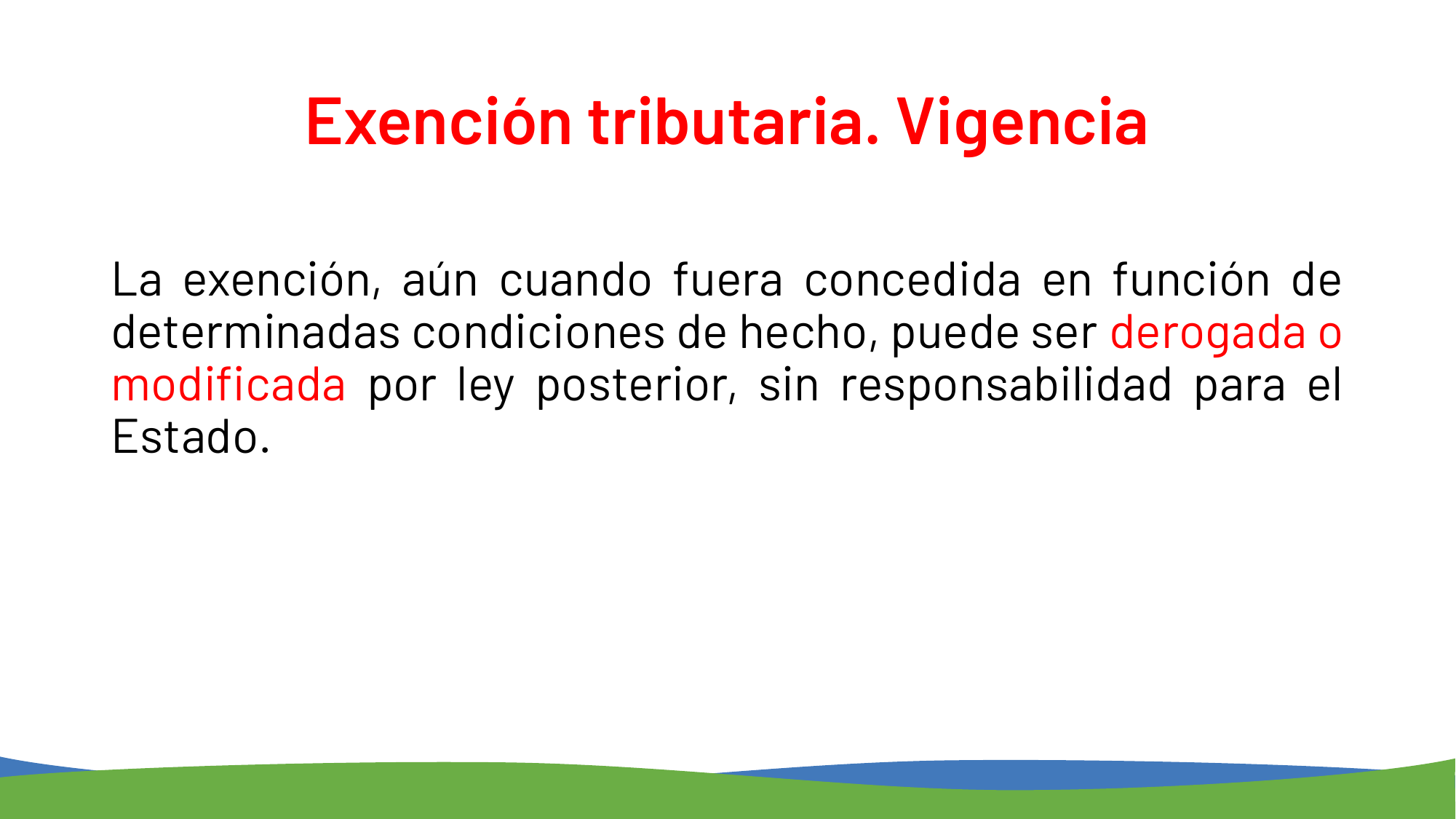

# Exención tributaria. Vigencia
La exención, aún cuando fuera concedida en función de determinadas condiciones de hecho, puede ser derogada o modificada por ley posterior, sin responsabilidad para el Estado.